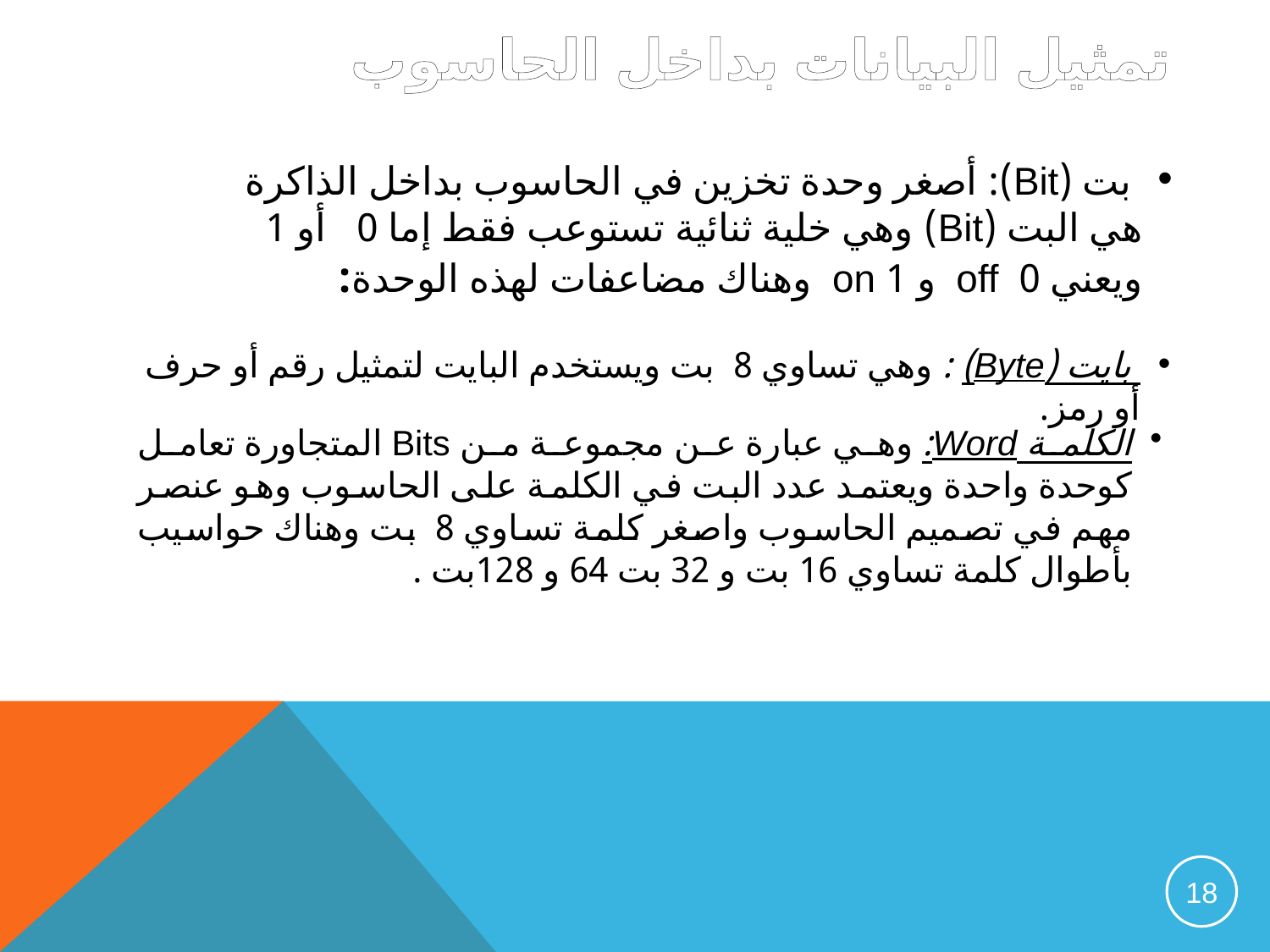

تمثيل البيانات بداخل الحاسوب
 بت (Bit): أصغر وحدة تخزين في الحاسوب بداخل الذاكرة هي البت (Bit) وهي خلية ثنائية تستوعب فقط إما 0   أو 1 ويعني 0  off  و 1 on  وهناك مضاعفات لهذه الوحدة:
 بايت (Byte) : وهي تساوي 8  بت ويستخدم البايت لتمثيل رقم أو حرف أو رمز.
الكلمة Word: وهي عبارة عن مجموعة من Bits المتجاورة تعامل كوحدة واحدة ويعتمد عدد البت في الكلمة على الحاسوب وهو عنصر مهم في تصميم الحاسوب واصغر كلمة تساوي 8  بت وهناك حواسيب بأطوال كلمة تساوي 16 بت و 32 بت 64 و 128بت .
18